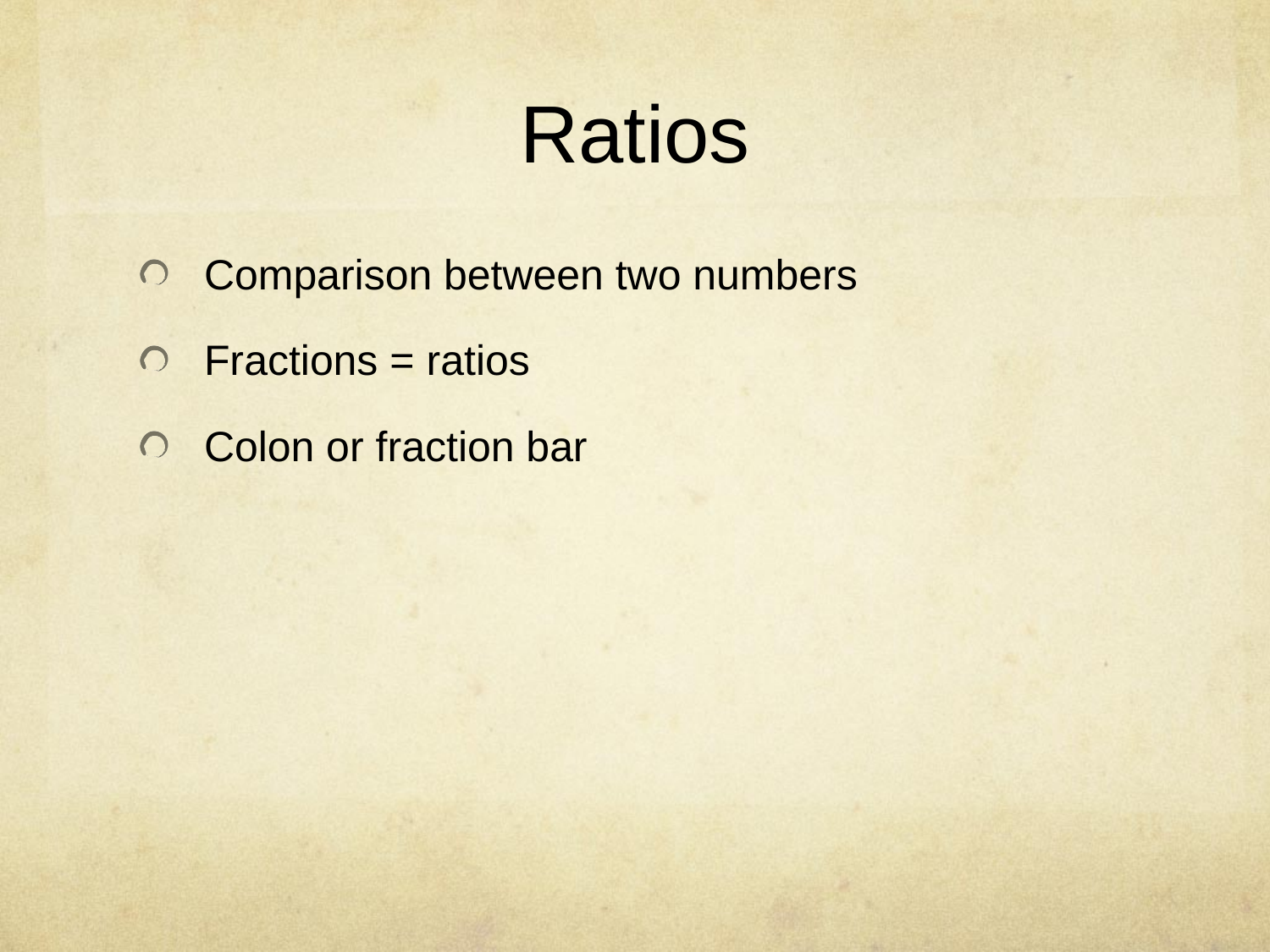

# Ratios
Comparison between two numbers
Fractions = ratios
Colon or fraction bar